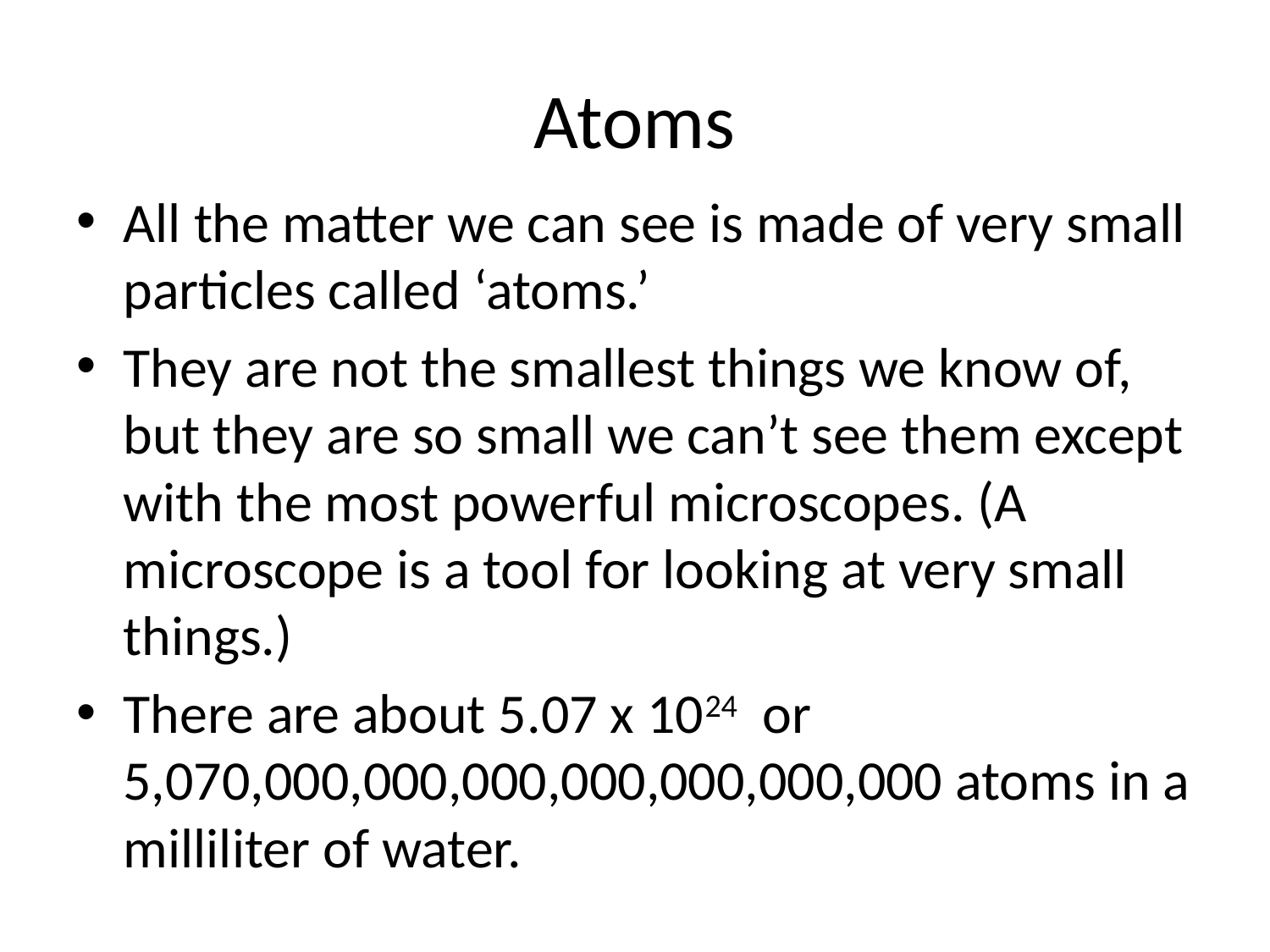

# Atoms
All the matter we can see is made of very small particles called ‘atoms.’
They are not the smallest things we know of, but they are so small we can’t see them except with the most powerful microscopes. (A microscope is a tool for looking at very small things.)
There are about 5.07 x 1024  or 5,070,000,000,000,000,000,000,000 atoms in a milliliter of water.